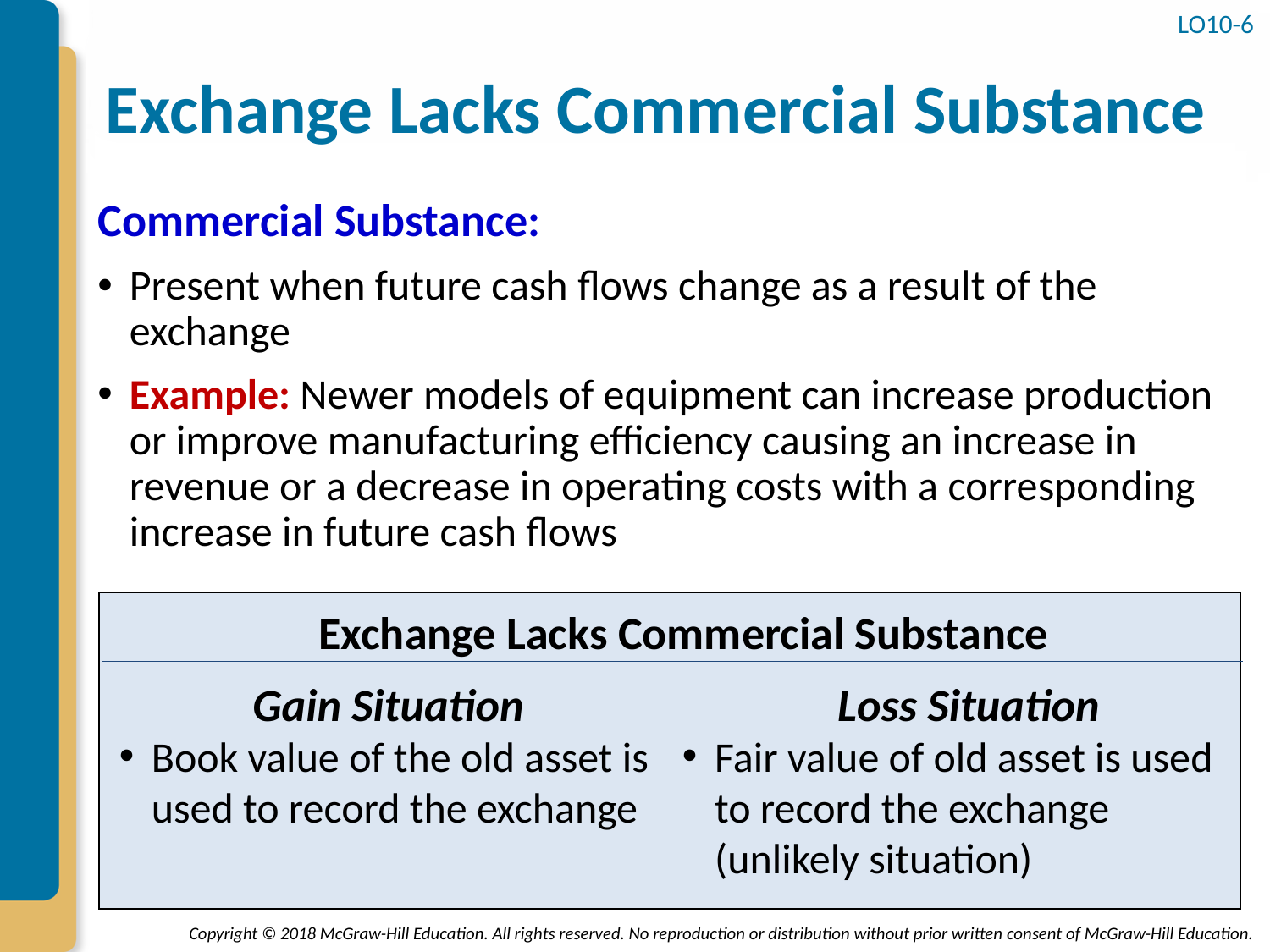

LO10-6
# Exchange Lacks Commercial Substance
Commercial Substance:
Present when future cash flows change as a result of the exchange
Example: Newer models of equipment can increase production or improve manufacturing efficiency causing an increase in revenue or a decrease in operating costs with a corresponding increase in future cash flows

Exchange Lacks Commercial Substance
Gain Situation
Book value of the old asset is used to record the exchange
Loss Situation
Fair value of old asset is used to record the exchange (unlikely situation)